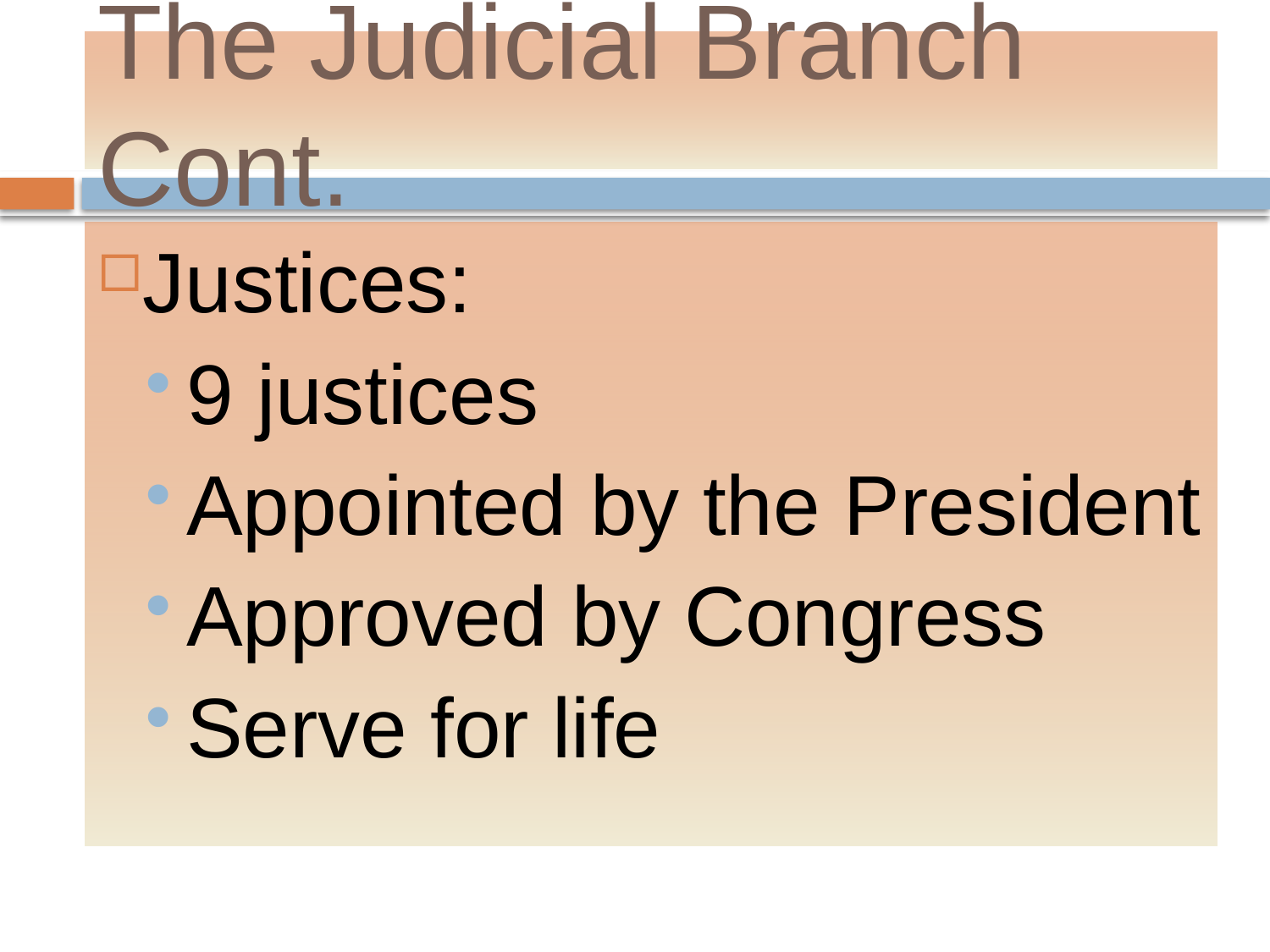

# The Judicial Branch Cont.
Justices:
9 justices
Appointed by the President
Approved by Congress
Serve for life